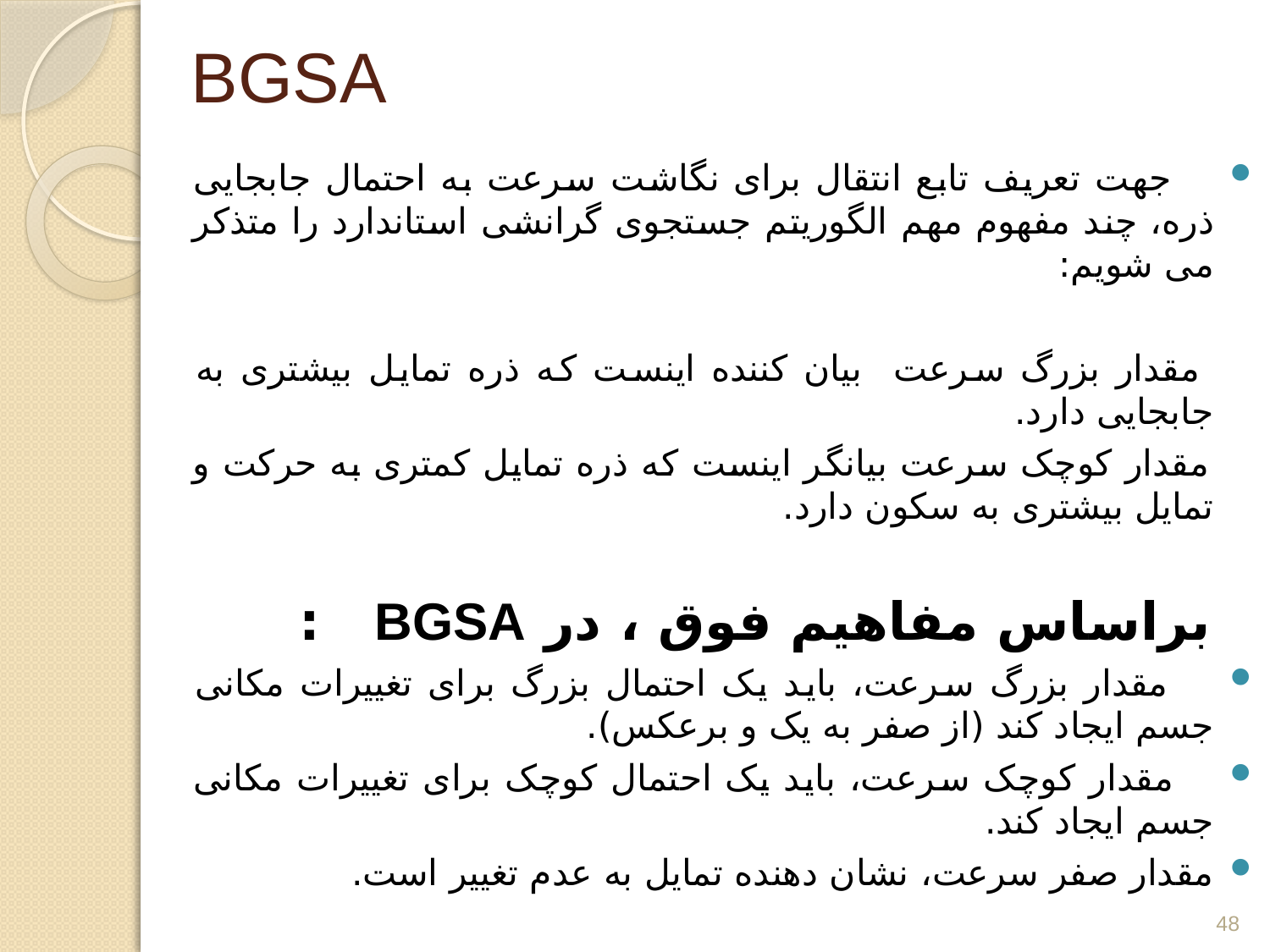

# BGSA
   جهت تعریف تابع انتقال برای نگاشت سرعت به احتمال جابجایی ذره، چند مفهوم مهم الگوریتم جستجوی گرانشی استاندارد را متذکر می شویم:

   مقدار بزرگ سرعت  بیان کننده اینست که ذره تمايل بيشتری به جابجايی دارد.
   مقدار کوچک سرعت بیانگر اینست که ذره تمايل کمتری به حرکت و تمايل بيشتری به سکون دارد.

  براساس مفاهیم فوق ، در BGSA   :
   مقدار بزرگ سرعت، باید یک احتمال بزرگ برای تغییرات مکانی جسم ایجاد کند (از صفر به یک و برعکس).
   مقدار کوچک سرعت، باید یک احتمال کوچک برای تغییرات مکانی جسم ایجاد کند.
مقدار صفر سرعت، نشان دهنده تمايل به عدم تغيير است.

48